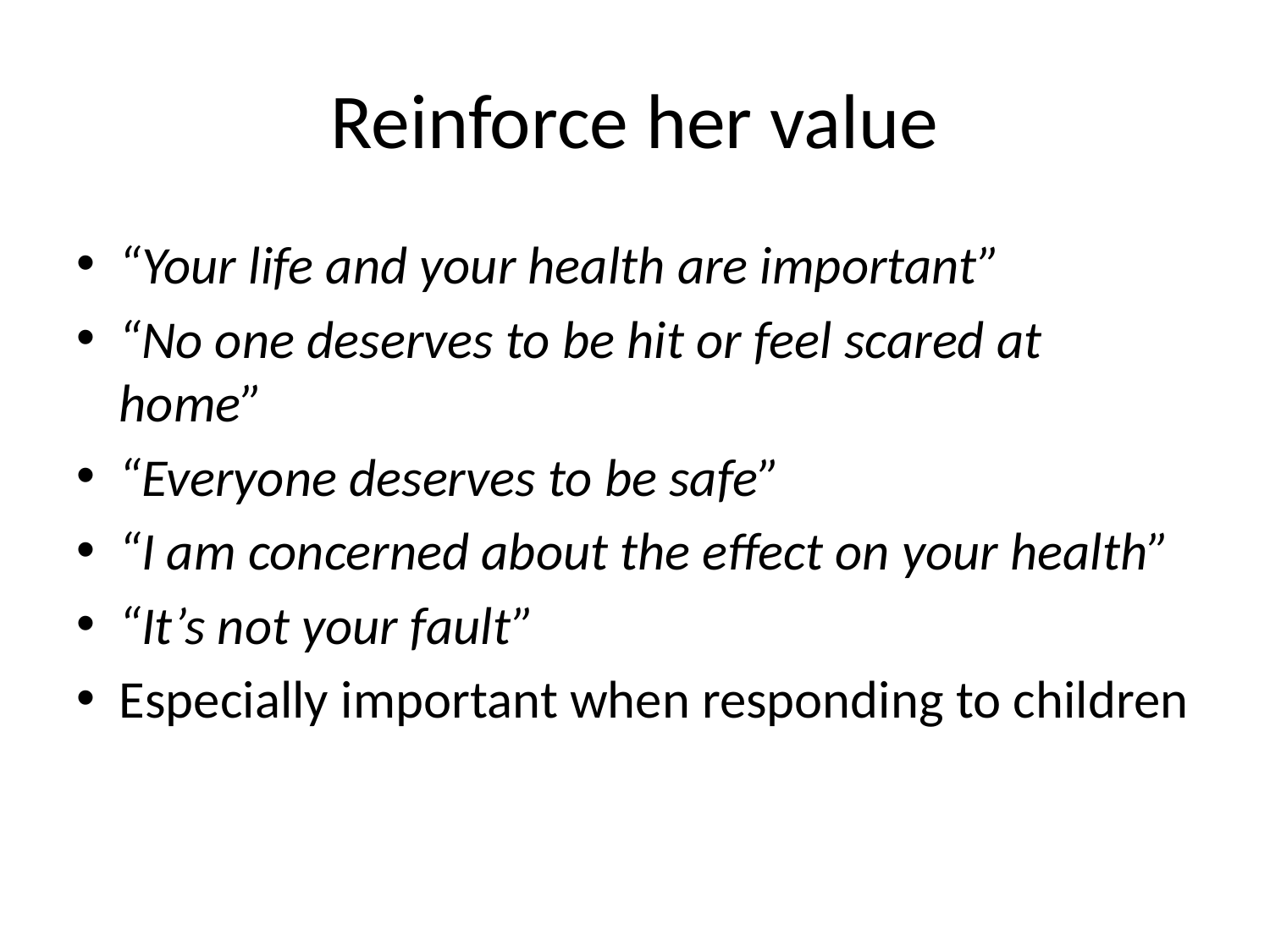

# Reinforce her value
“Your life and your health are important”
“No one deserves to be hit or feel scared at home”
“Everyone deserves to be safe”
“I am concerned about the effect on your health”
“It’s not your fault”
Especially important when responding to children